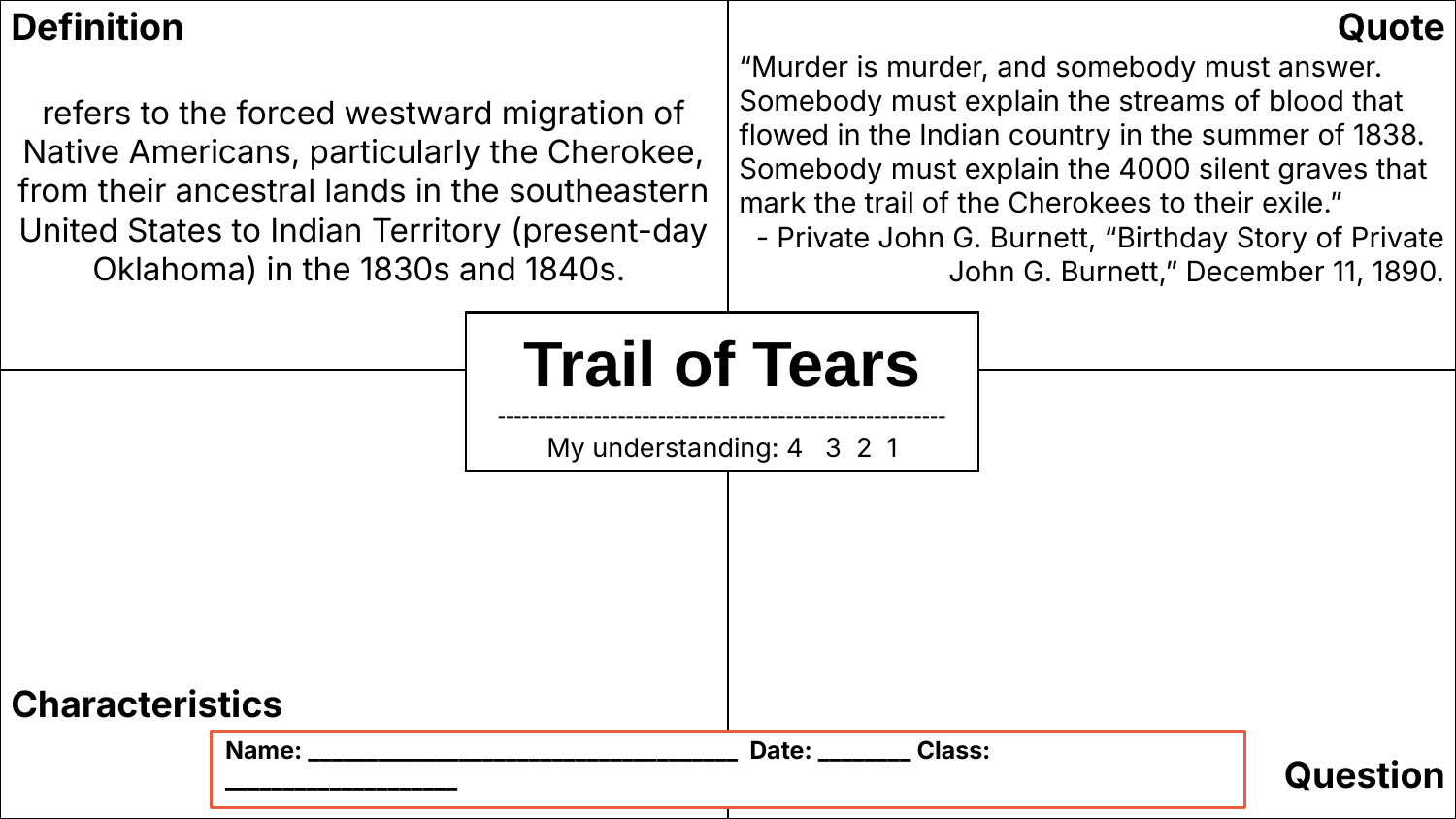

| Definition refers to the forced westward migration of Native Americans, particularly the Cherokee, from their ancestral lands in the southeastern United States to Indian Territory (present-day Oklahoma) in the 1830s and 1840s. | Quote “Murder is murder, and somebody must answer. Somebody must explain the streams of blood that flowed in the Indian country in the summer of 1838. Somebody must explain the 4000 silent graves that mark the trail of the Cherokees to their exile.” - Private John G. Burnett, “Birthday Story of Private John G. Burnett,” December 11, 1890. |
| --- | --- |
| Characteristics | Question |
Trail of Tears
--------------------------------------------------------
My understanding: 4   3  2  1
Name: _____________________________________  Date: ________ Class: ____________________